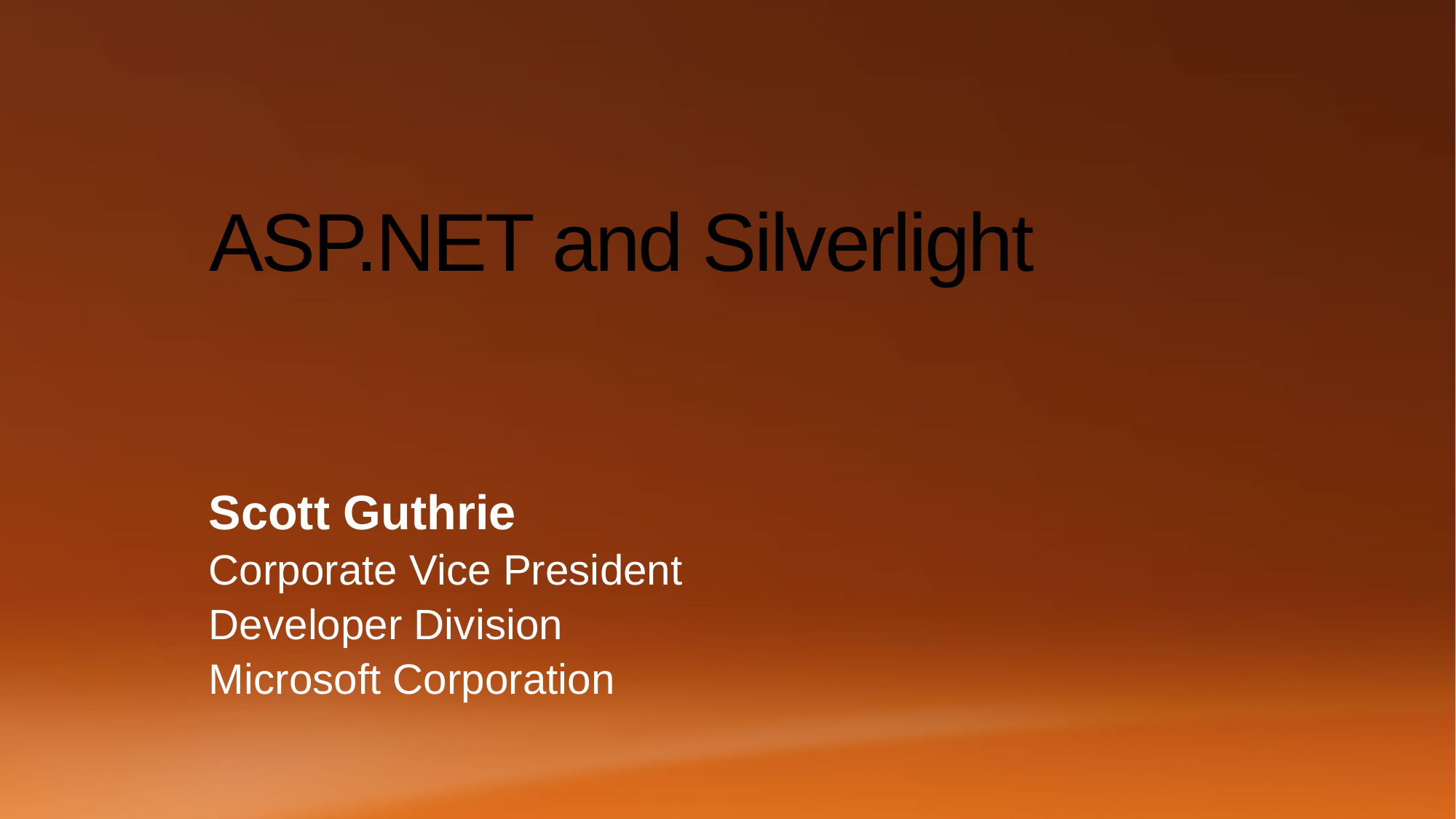

# ASP.NET and Silverlight
Scott Guthrie
Corporate Vice President
Developer Division
Microsoft Corporation